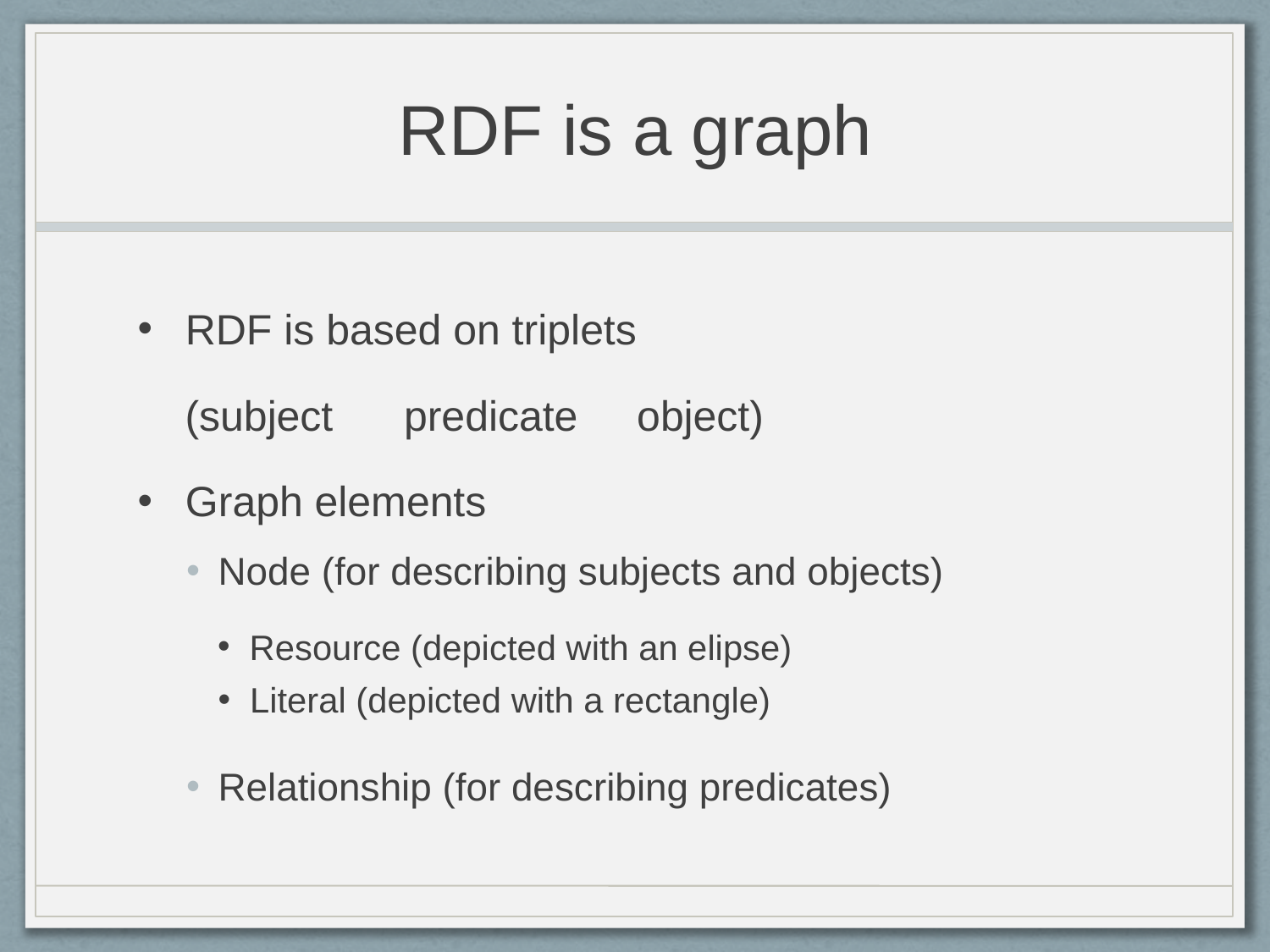

# RDF is a graph
RDF is based on triplets
    (subject      predicate     object)
Graph elements
Node (for describing subjects and objects)
Resource (depicted with an elipse)
Literal (depicted with a rectangle)
Relationship (for describing predicates)